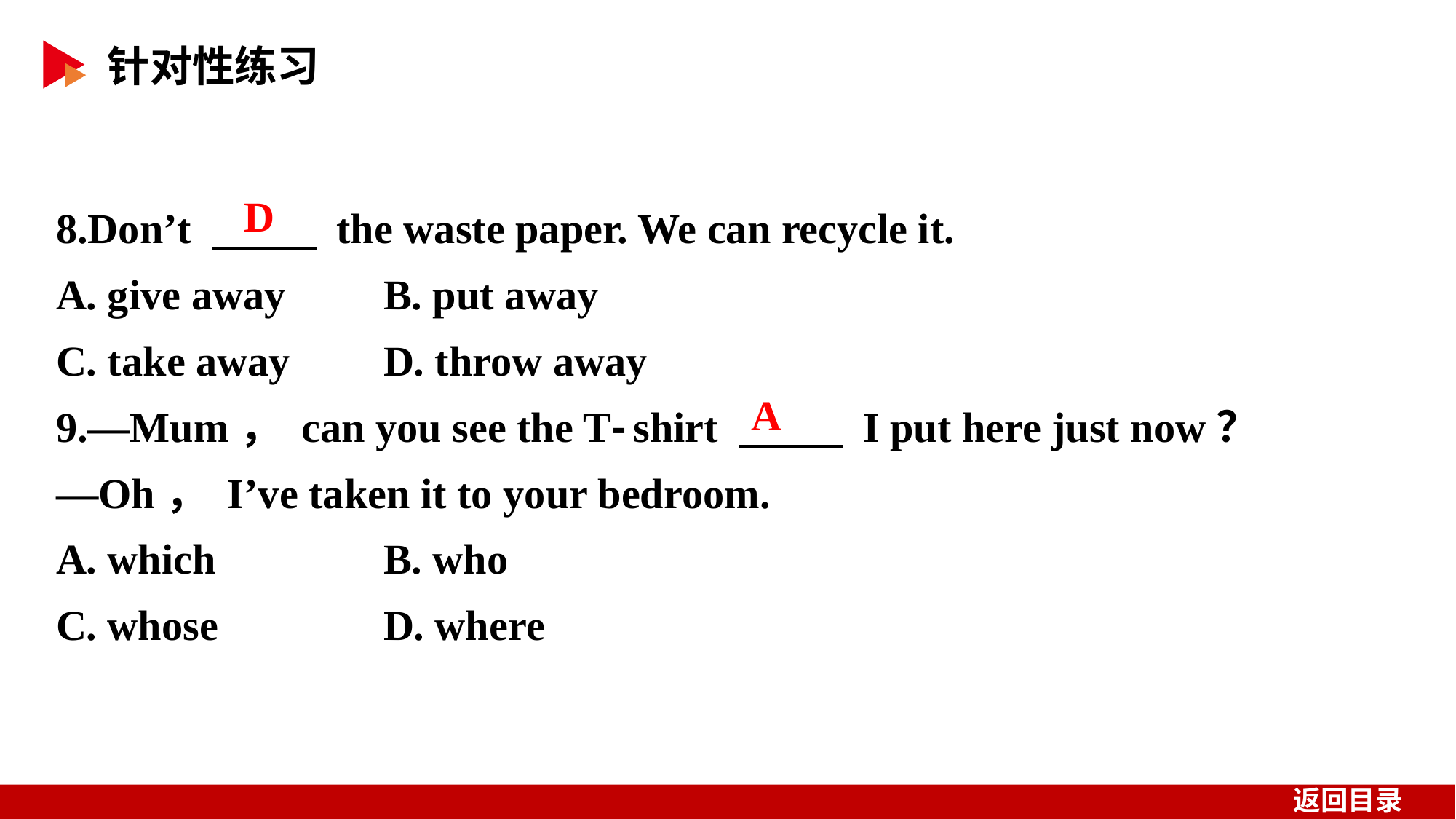

8.Don’t 　  　 the waste paper. We can recycle it.
A. give away      	B. put away
C. take away     	D. throw away
9.—Mum， can you see the T⁃shirt 　  　 I put here just now？
—Oh， I’ve taken it to your bedroom.
A. which            	B. who
C. whose         	D. where
D
A